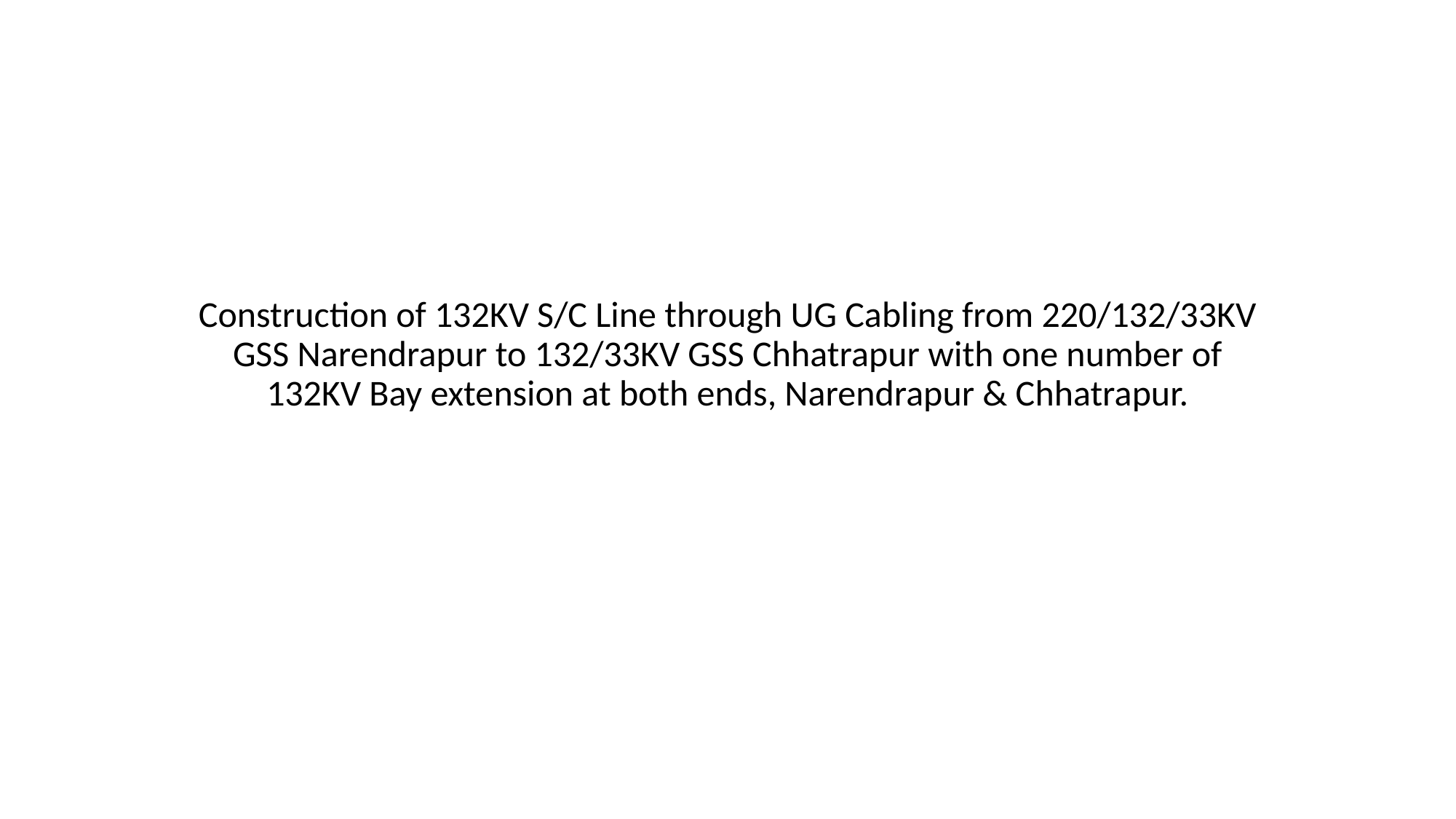

# Construction of 132KV S/C Line through UG Cabling from 220/132/33KV GSS Narendrapur to 132/33KV GSS Chhatrapur with one number of 132KV Bay extension at both ends, Narendrapur & Chhatrapur.